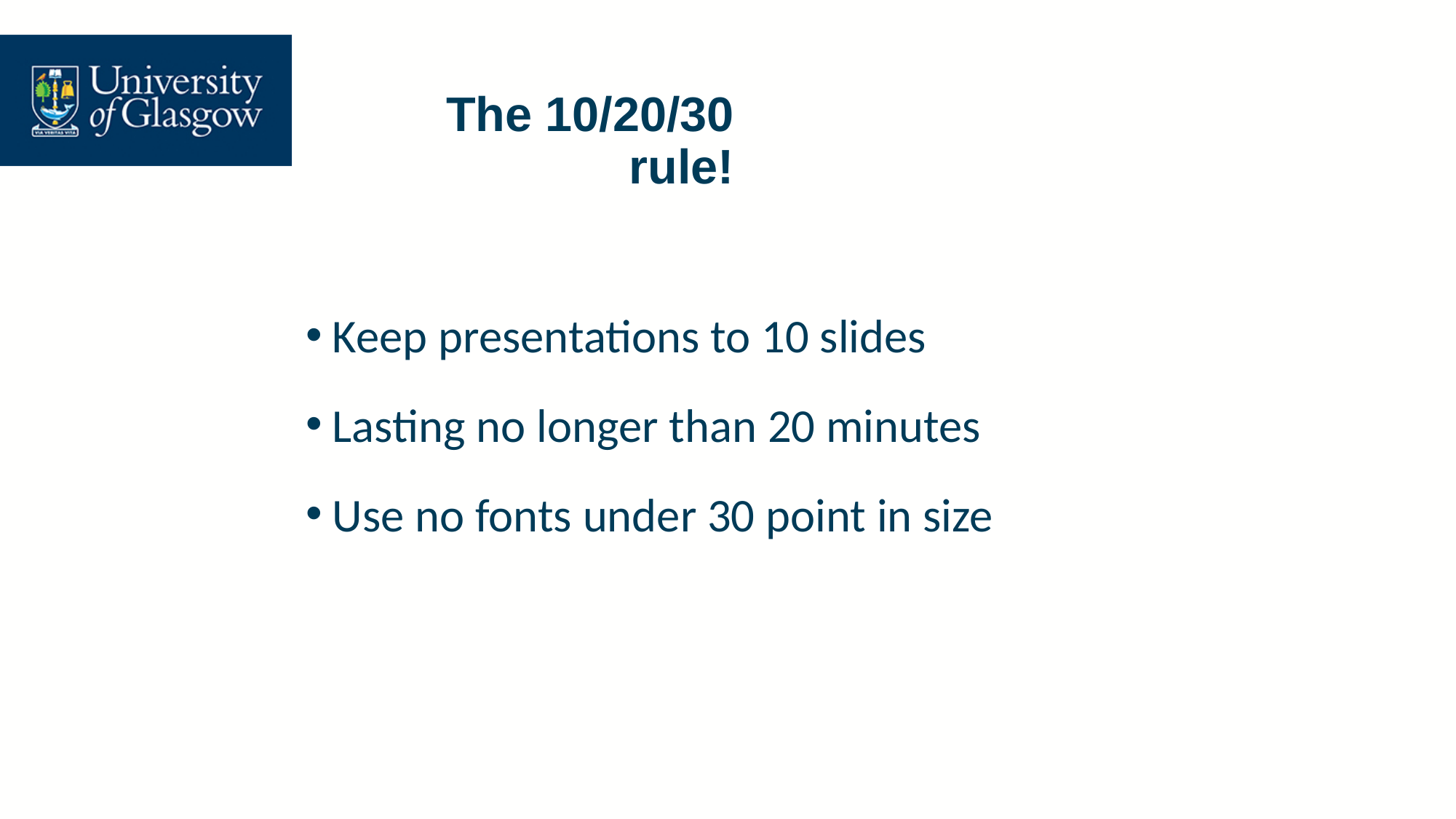

# The 10/20/30 rule!
Keep presentations to 10 slides
Lasting no longer than 20 minutes
Use no fonts under 30 point in size